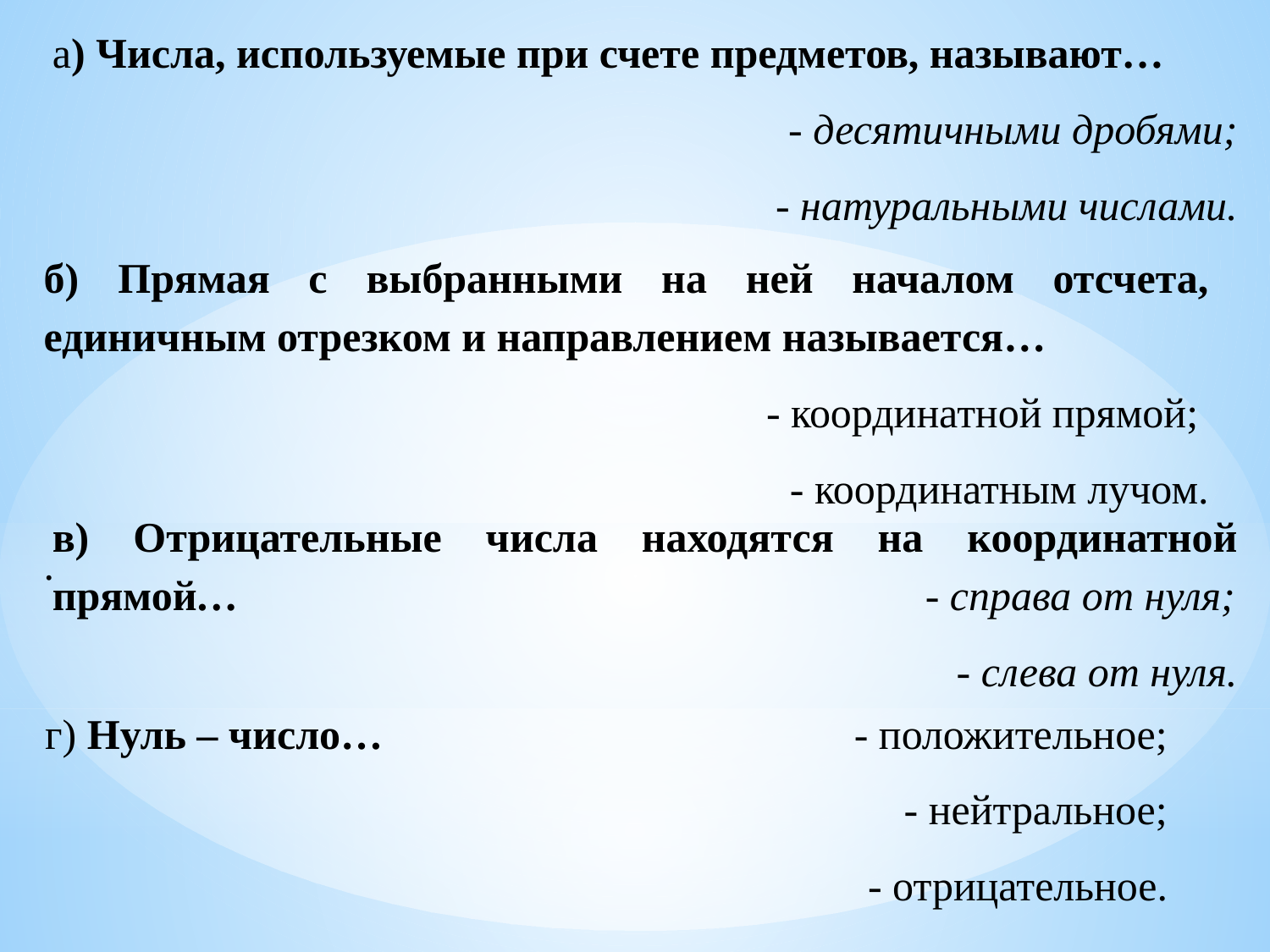

а) Числа, используемые при счете предметов, называют…
                                                          - десятичными дробями;
                                                          - натуральными числами.
б) Прямая с выбранными на ней началом отсчета, единичным отрезком и направлением называется…
 - координатной прямой;
- координатным лучом.
.
в) Отрицательные числа находятся на координатной прямой…                                                                 - справа от нуля;
                                                             - слева от нуля.
г) Нуль – число…                                                 - положительное;
                                                           - нейтральное;
                                                           - отрицательное.